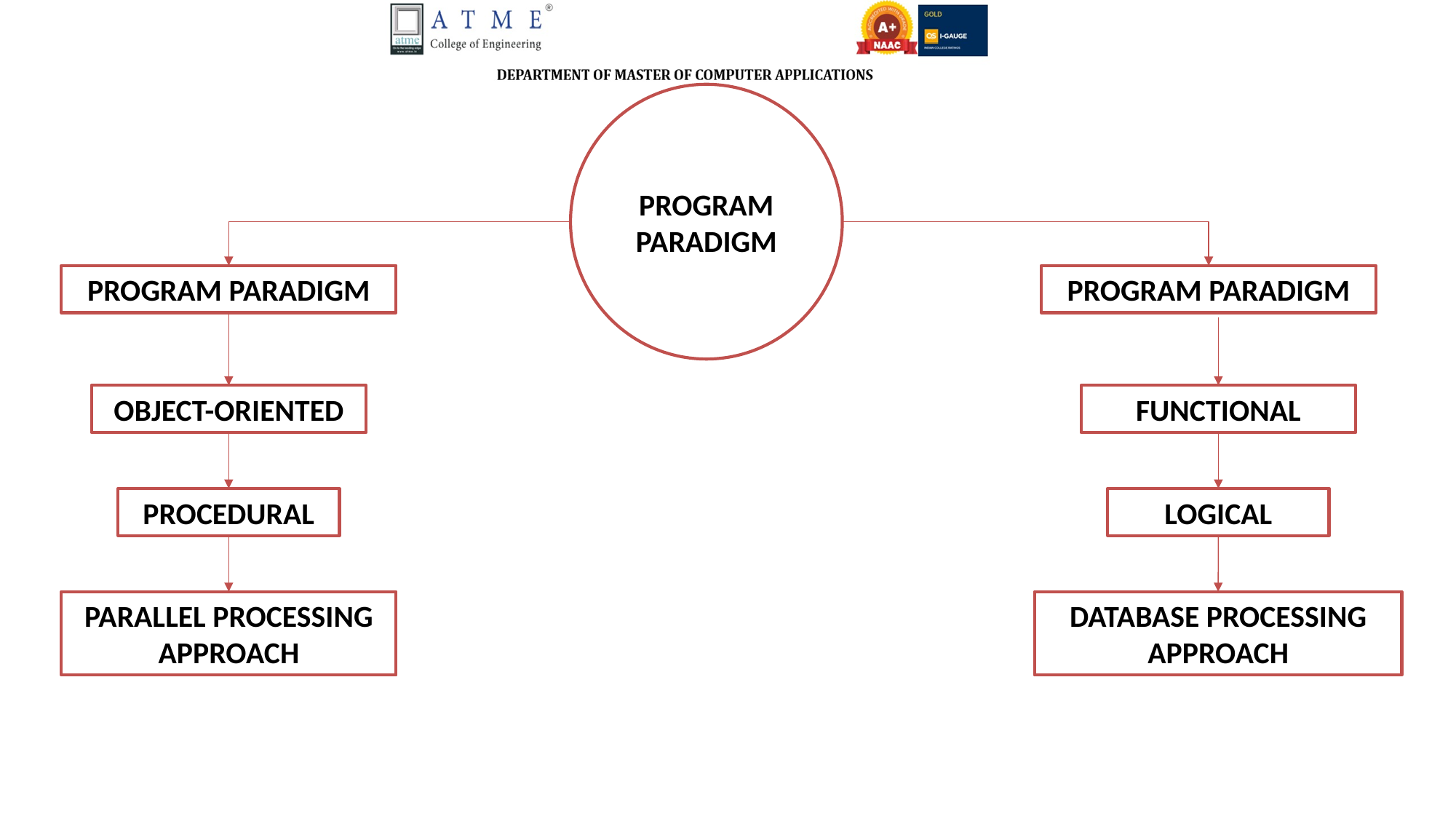

PROGRAM PARADIGM
PROGRAM PARADIGM
PROGRAM PARADIGM
OBJECT-ORIENTED
FUNCTIONAL
PROCEDURAL
LOGICAL
PARALLEL PROCESSING APPROACH
DATABASE PROCESSING APPROACH